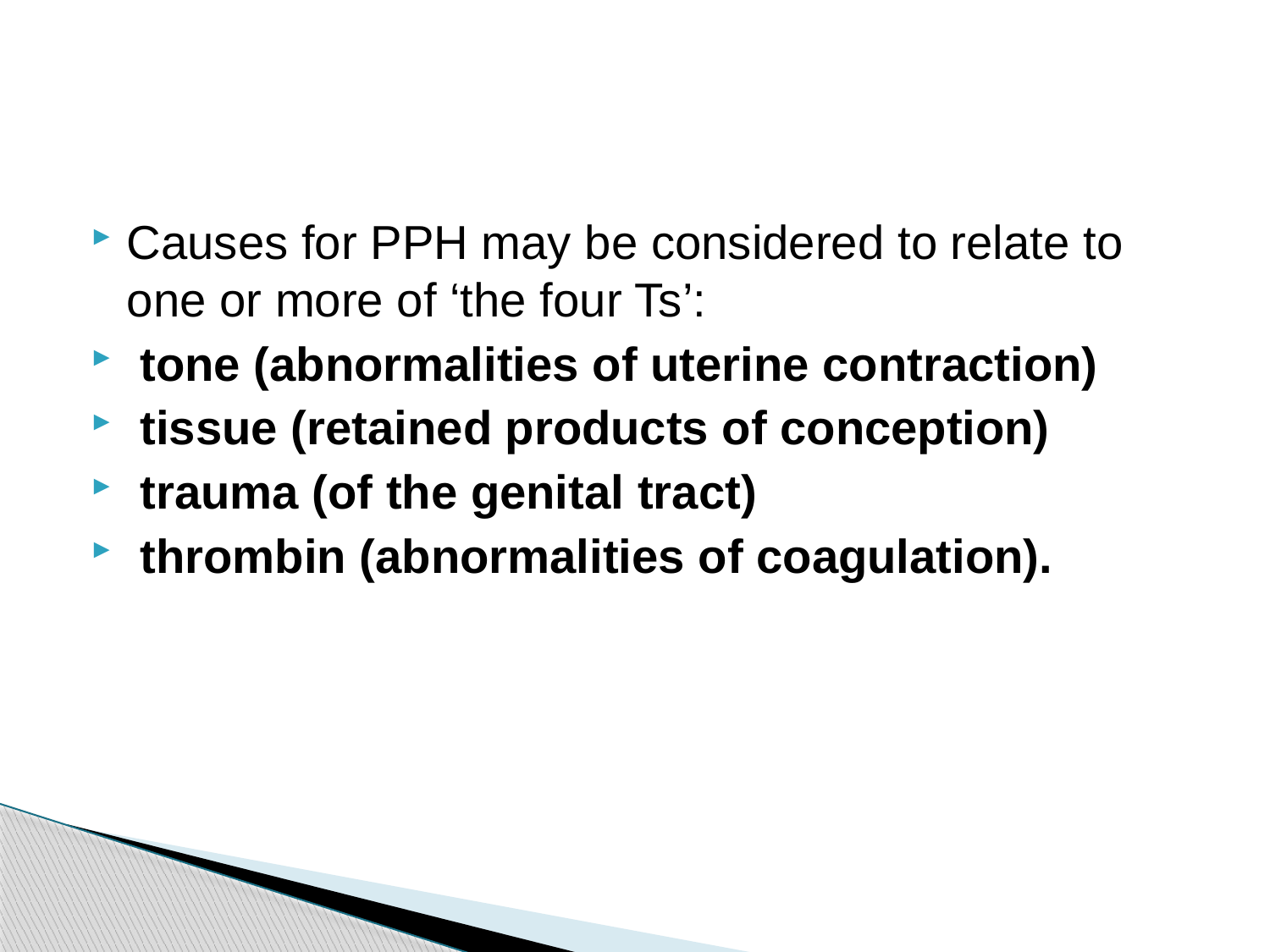

#
Causes for PPH may be considered to relate to one or more of ‘the four Ts’:
 tone (abnormalities of uterine contraction)
 tissue (retained products of conception)
 trauma (of the genital tract)
 thrombin (abnormalities of coagulation).